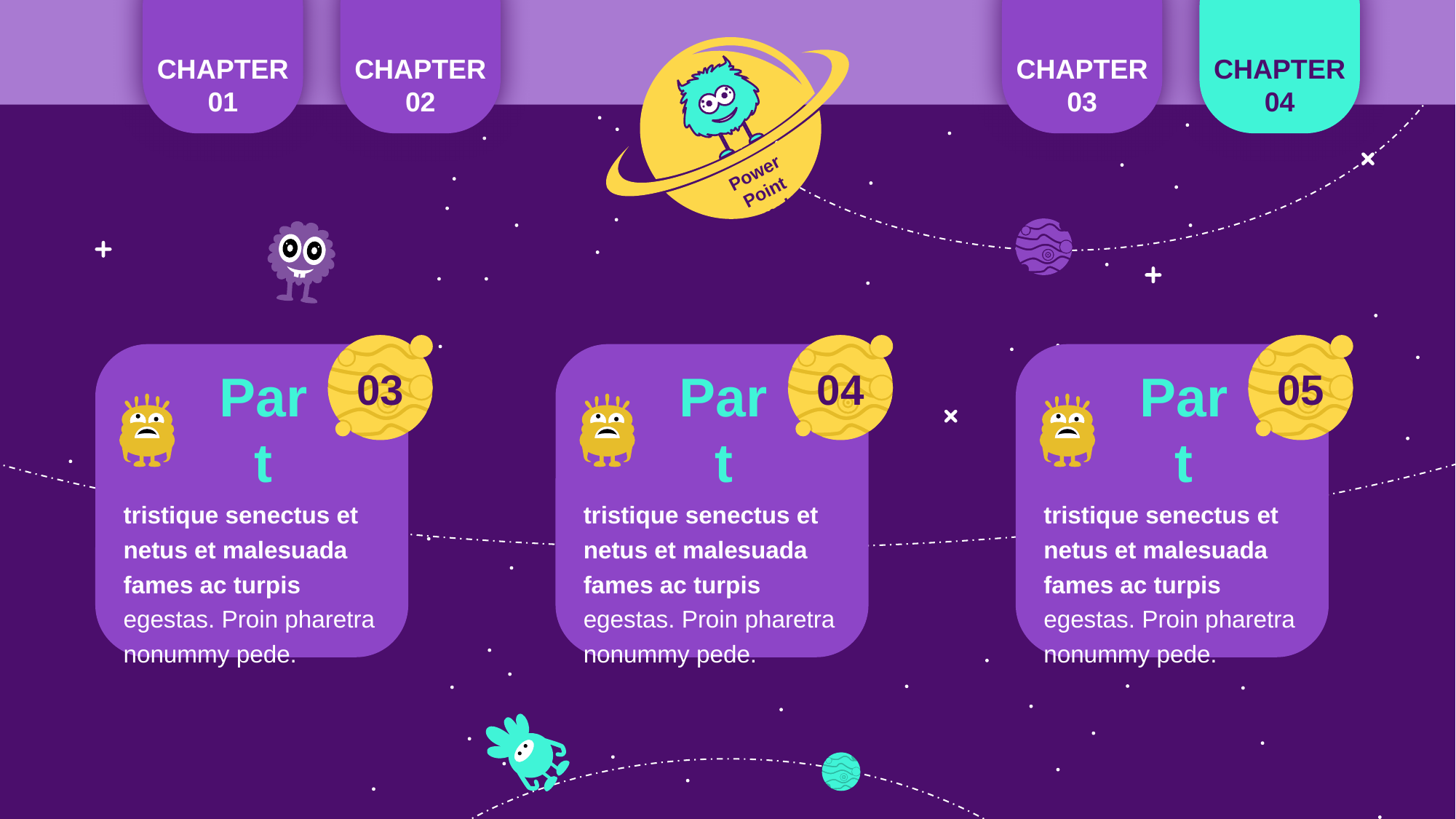

Power Point Templet
CHAPTER 01
CHAPTER 02
CHAPTER 03
CHAPTER 04

Part
03

tristique senectus et netus et malesuada fames ac turpis egestas. Proin pharetra nonummy pede.

Part
04

tristique senectus et netus et malesuada fames ac turpis egestas. Proin pharetra nonummy pede.

Part
05

tristique senectus et netus et malesuada fames ac turpis egestas. Proin pharetra nonummy pede.